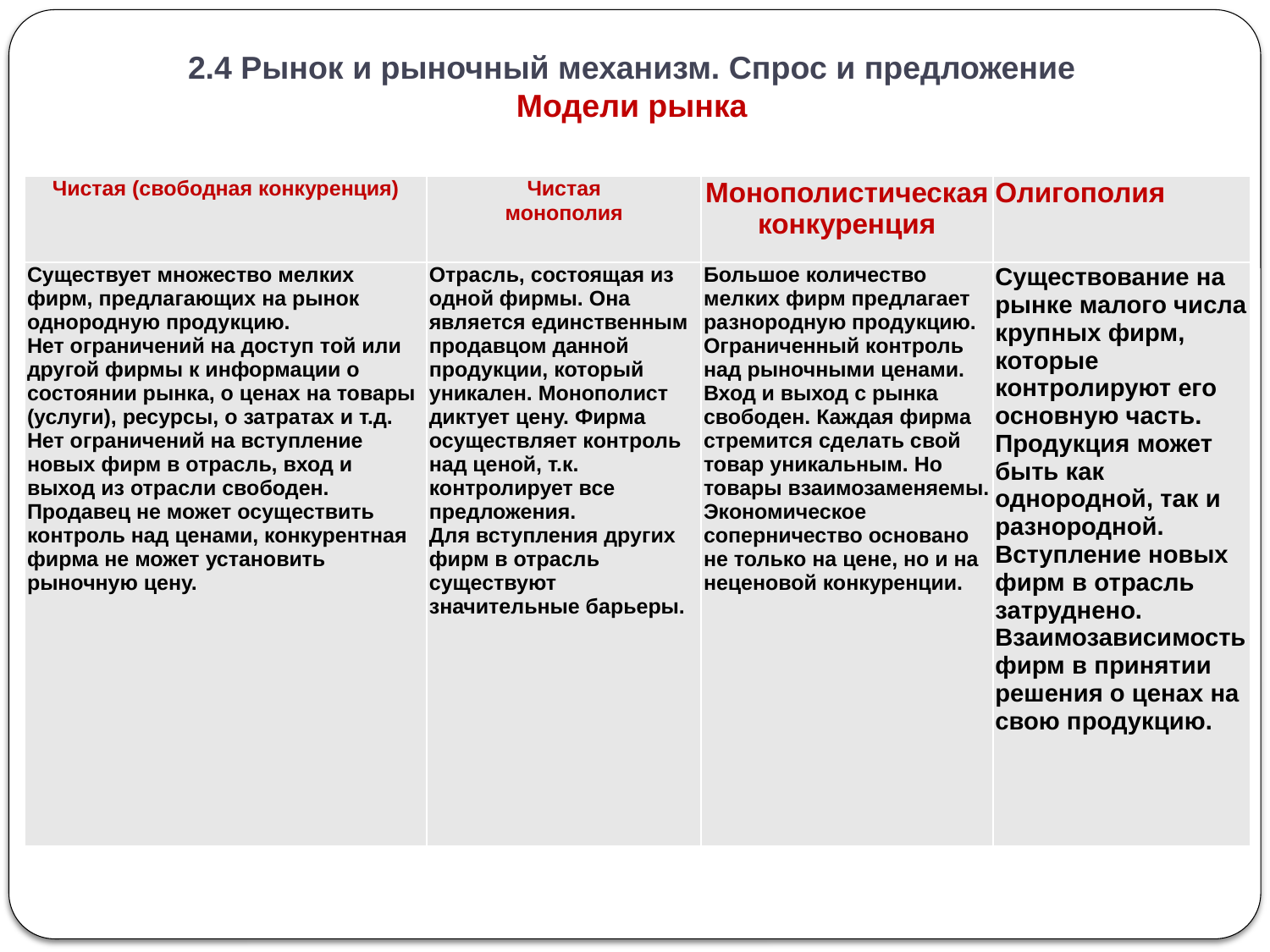

# 2.4 Рынок и рыночный механизм. Спрос и предложение Модели рынка
| Чистая (свободная конкуренция) | Чистая монополия | Монополистическая конкуренция | Олигополия |
| --- | --- | --- | --- |
| Существует множество мелких фирм, предлагающих на рынок однородную продукцию. Нет ограничений на доступ той или другой фирмы к информации о состоянии рынка, о ценах на товары (услуги), ресурсы, о затратах и т.д. Нет ограничений на вступление новых фирм в отрасль, вход и выход из отрасли свободен. Продавец не может осуществить контроль над ценами, конкурентная фирма не может установить рыночную цену. | Отрасль, состоящая из одной фирмы. Она является единственным продавцом данной продукции, который уникален. Монополист диктует цену. Фирма осуществляет контроль над ценой, т.к. контролирует все предложения. Для вступления других фирм в отрасль существуют значительные барьеры. | Большое количество мелких фирм предлагает разнородную продукцию. Ограниченный контроль над рыночными ценами. Вход и выход с рынка свободен. Каждая фирма стремится сделать свой товар уникальным. Но товары взаимозаменяемы. Экономическое соперничество основано не только на цене, но и на неценовой конкуренции. | Существование на рынке малого числа крупных фирм, которые контролируют его основную часть. Продукция может быть как однородной, так и разнородной. Вступление новых фирм в отрасль затруднено. Взаимозависимость фирм в принятии решения о ценах на свою продукцию. |